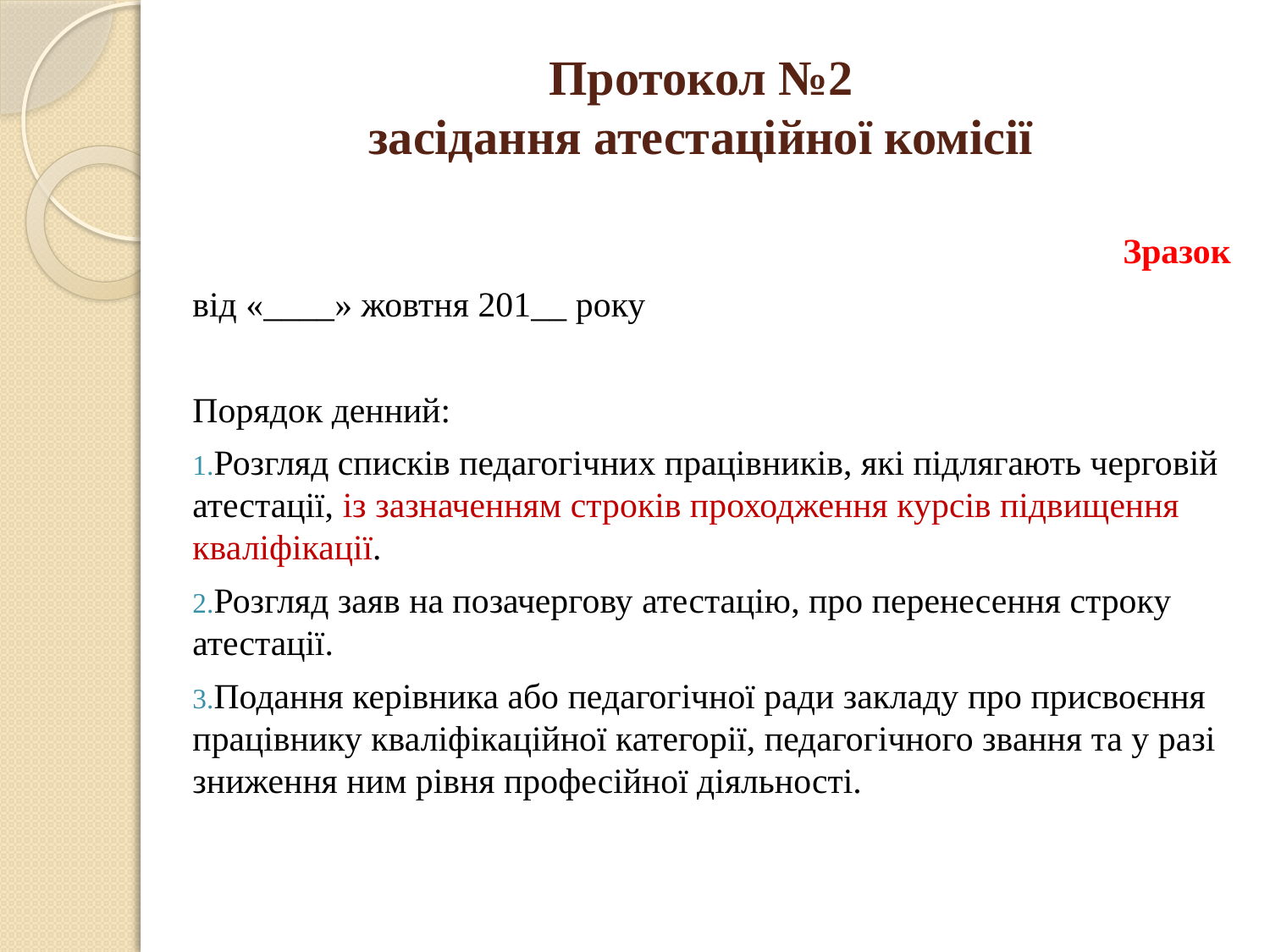

# Протокол №2 засідання атестаційної комісії
Зразок
від «____» жовтня 201__ року

Порядок денний:
Розгляд списків педагогічних працівників, які підлягають черговій атестації, із зазначенням строків проходження курсів підвищення кваліфікації.
Розгляд заяв на позачергову атестацію, про перенесення строку атестації.
Подання керівника або педагогічної ради закладу про присвоєння працівнику кваліфікаційної категорії, педагогічного звання та у разі зниження ним рівня професійної діяльності.